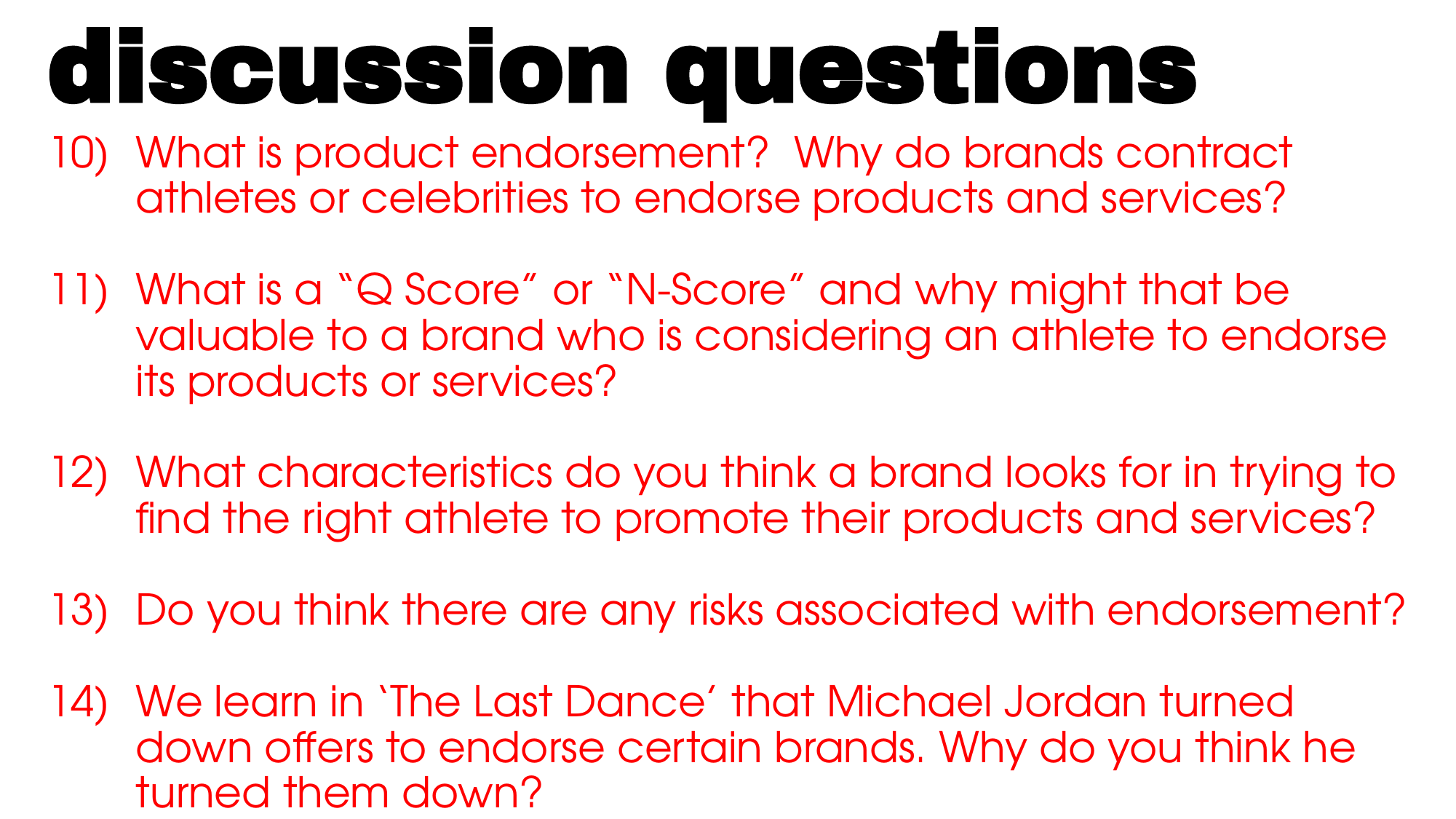

# discussion questions
What is product endorsement?  Why do brands contract athletes or celebrities to endorse products and services?

What is a “Q Score” or “N-Score” and why might that be valuable to a brand who is considering an athlete to endorse its products or services?

What characteristics do you think a brand looks for in trying to find the right athlete to promote their products and services?

Do you think there are any risks associated with endorsement?

We learn in ‘The Last Dance’ that Michael Jordan turned down offers to endorse certain brands. Why do you think he turned them down?